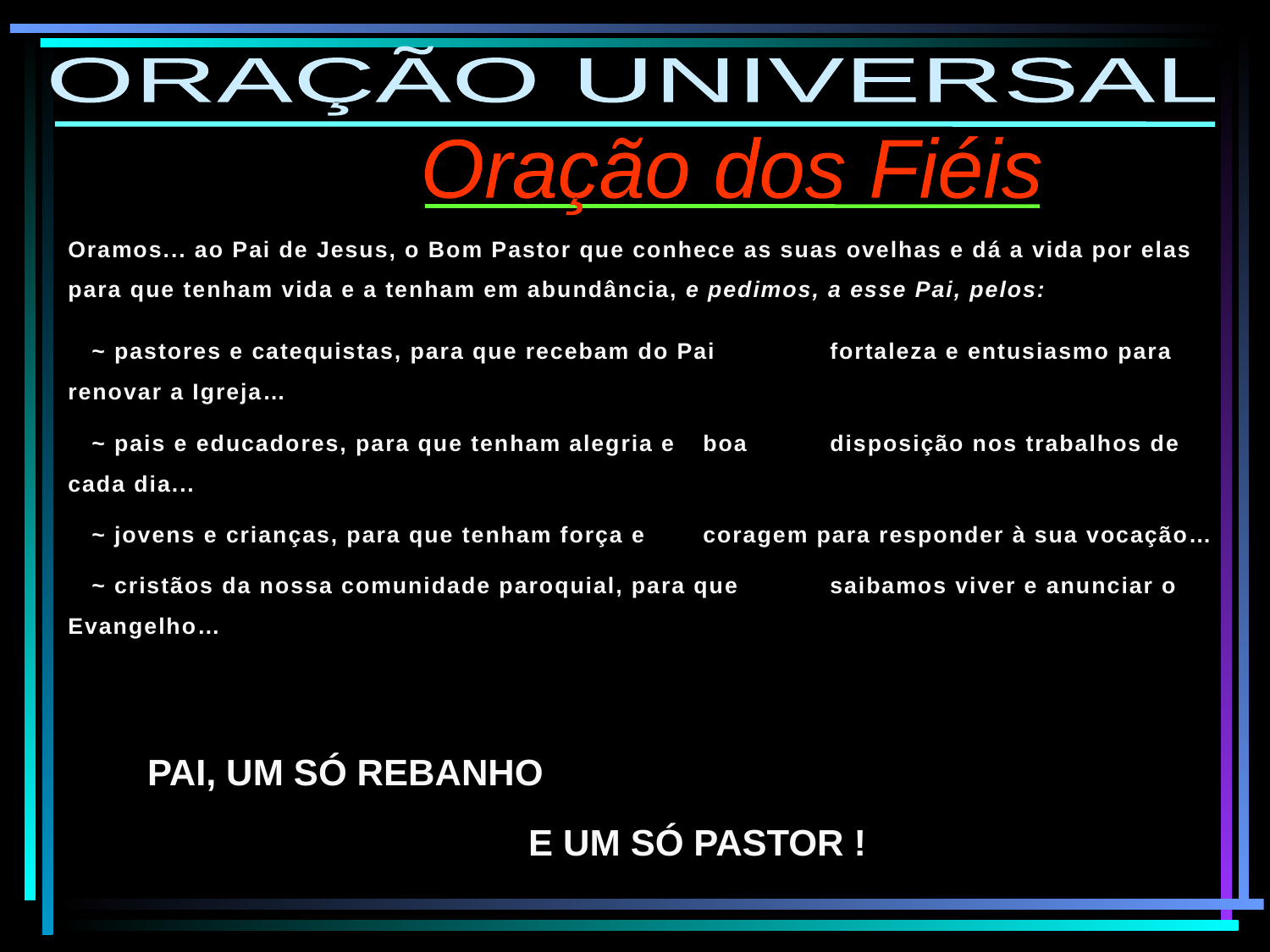

ORAÇÃO UNIVERSAL

Oração dos Fiéis

Oramos... ao Pai de Jesus, o Bom Pastor que conhece as suas ovelhas e dá a vida por elas para que tenham vida e a tenham em abundância, e pedimos, a esse Pai, pelos:
   ~ pastores e catequistas, para que recebam do Pai 	fortaleza e entusiasmo para renovar a Igreja…
   ~ pais e educadores, para que tenham alegria e 	boa 	disposição nos trabalhos de cada dia...
   ~ jovens e crianças, para que tenham força e 	coragem para responder à sua vocação…
   ~ cristãos da nossa comunidade paroquial, para que 	saibamos viver e anunciar o Evangelho…
PAI, UM SÓ REBANHO
			E UM SÓ PASTOR !